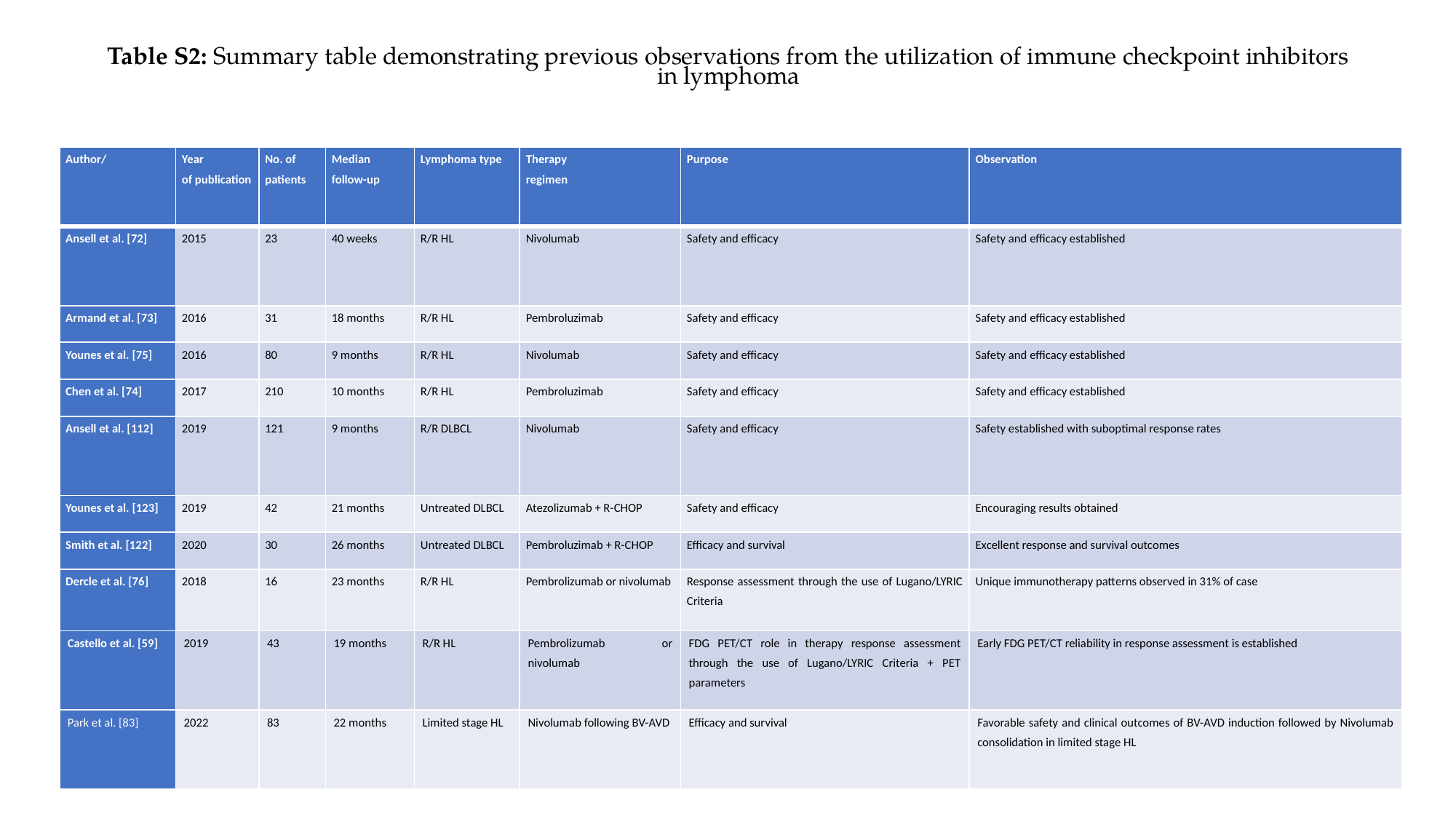

Table S2: Summary table demonstrating previous observations from the utilization of immune checkpoint inhibitors in lymphoma
| Author/ | Year of publication | No. of patients | Median follow-up | Lymphoma type | Therapy regimen | Purpose | Observation |
| --- | --- | --- | --- | --- | --- | --- | --- |
| Ansell et al. [72] | 2015 | 23 | 40 weeks | R/R HL | Nivolumab | Safety and efficacy | Safety and efficacy established |
| Armand et al. [73] | 2016 | 31 | 18 months | R/R HL | Pembroluzimab | Safety and efficacy | Safety and efficacy established |
| Younes et al. [75] | 2016 | 80 | 9 months | R/R HL | Nivolumab | Safety and efficacy | Safety and efficacy established |
| Chen et al. [74] | 2017 | 210 | 10 months | R/R HL | Pembroluzimab | Safety and efficacy | Safety and efficacy established |
| Ansell et al. [112] | 2019 | 121 | 9 months | R/R DLBCL | Nivolumab | Safety and efficacy | Safety established with suboptimal response rates |
| Younes et al. [123] | 2019 | 42 | 21 months | Untreated DLBCL | Atezolizumab + R-CHOP | Safety and efficacy | Encouraging results obtained |
| Smith et al. [122] | 2020 | 30 | 26 months | Untreated DLBCL | Pembroluzimab + R-CHOP | Efficacy and survival | Excellent response and survival outcomes |
| Dercle et al. [76] | 2018 | 16 | 23 months | R/R HL | Pembrolizumab or nivolumab | Response assessment through the use of Lugano/LYRIC Criteria | Unique immunotherapy patterns observed in 31% of case |
| Castello et al. [59] | 2019 | 43 | 19 months | R/R HL | Pembrolizumab or nivolumab | FDG PET/CT role in therapy response assessment through the use of Lugano/LYRIC Criteria + PET parameters | Early FDG PET/CT reliability in response assessment is established |
| Park et al. [83] | 2022 | 83 | 22 months | Limited stage HL | Nivolumab following BV-AVD | Efficacy and survival | Favorable safety and clinical outcomes of BV-AVD induction followed by Nivolumab consolidation in limited stage HL |